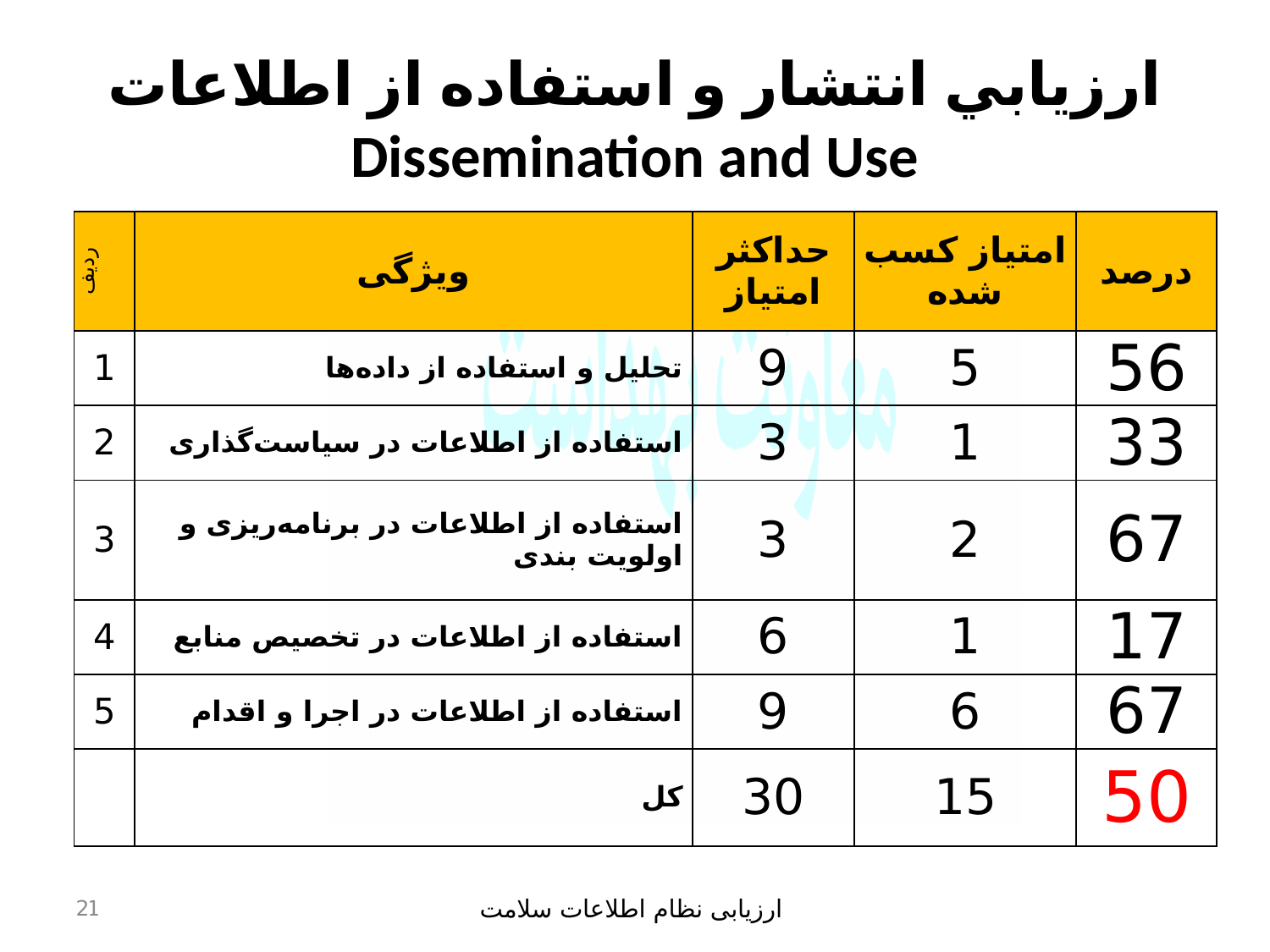

# ارزيابي انتشار و استفاده از اطلاعات Dissemination and Use
| ردیف | ویژگی | حداکثر امتیاز | امتیاز کسب شده | درصد |
| --- | --- | --- | --- | --- |
| 1 | تحلیل و استفاده از داده‌ها | 9 | 5 | 56 |
| 2 | استفاده از اطلاعات در سیاست‌گذاری | 3 | 1 | 33 |
| 3 | استفاده از اطلاعات در برنامه‌ریزی و اولویت بندی | 3 | 2 | 67 |
| 4 | استفاده از اطلاعات در تخصیص منابع | 6 | 1 | 17 |
| 5 | استفاده از اطلاعات در اجرا و اقدام | 9 | 6 | 67 |
|  | کل | 30 | 15 | 50 |
21
ارزیابی نظام اطلاعات سلامت